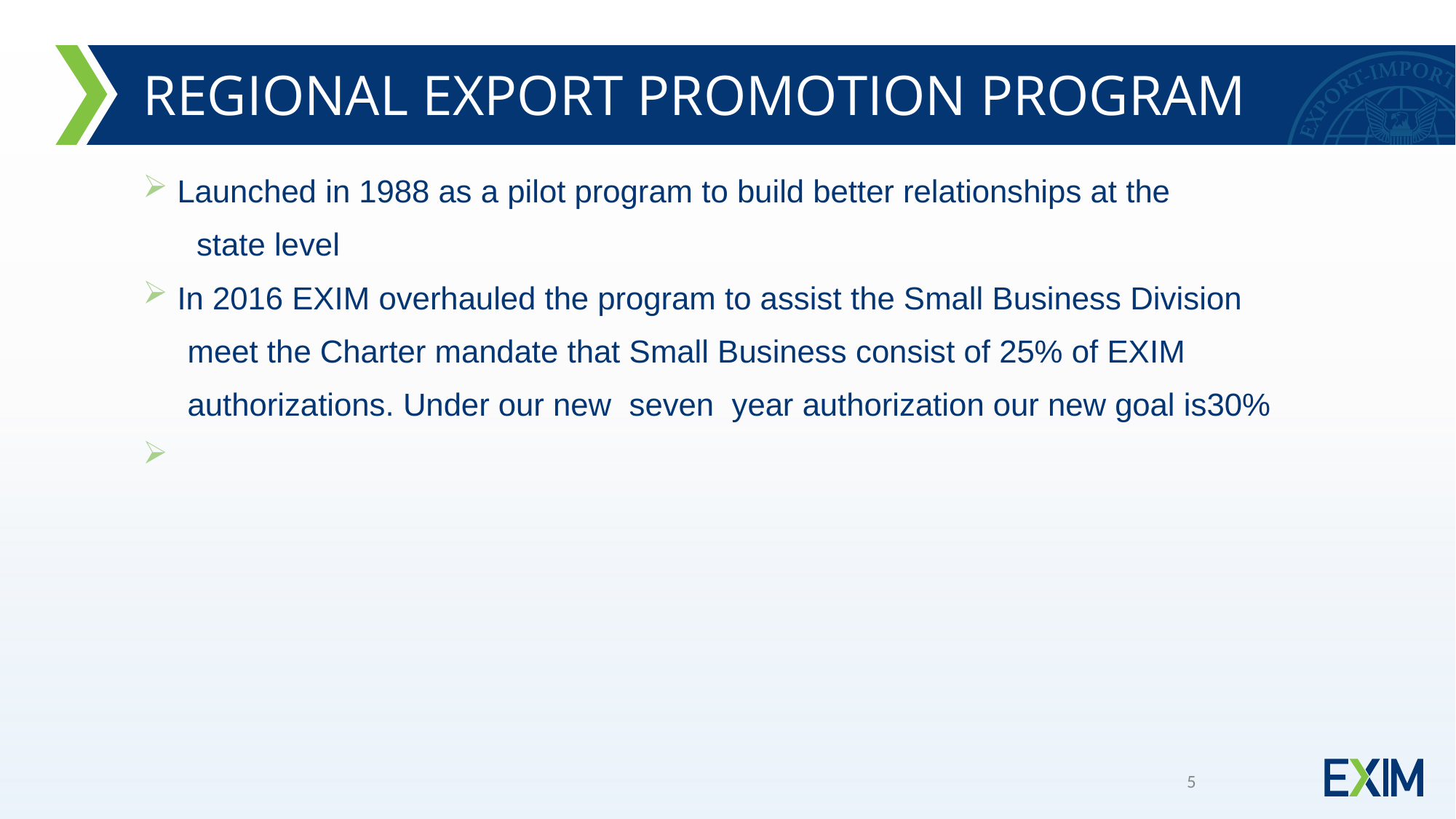

REGIONAL EXPORT PROMOTION PROGRAM
Launched in 1988 as a pilot program to build better relationships at the
      state level
In 2016 EXIM overhauled the program to assist the Small Business Division
     meet the Charter mandate that Small Business consist of 25% of EXIM
     authorizations. Under our new  seven  year authorization our new goal is30%

5